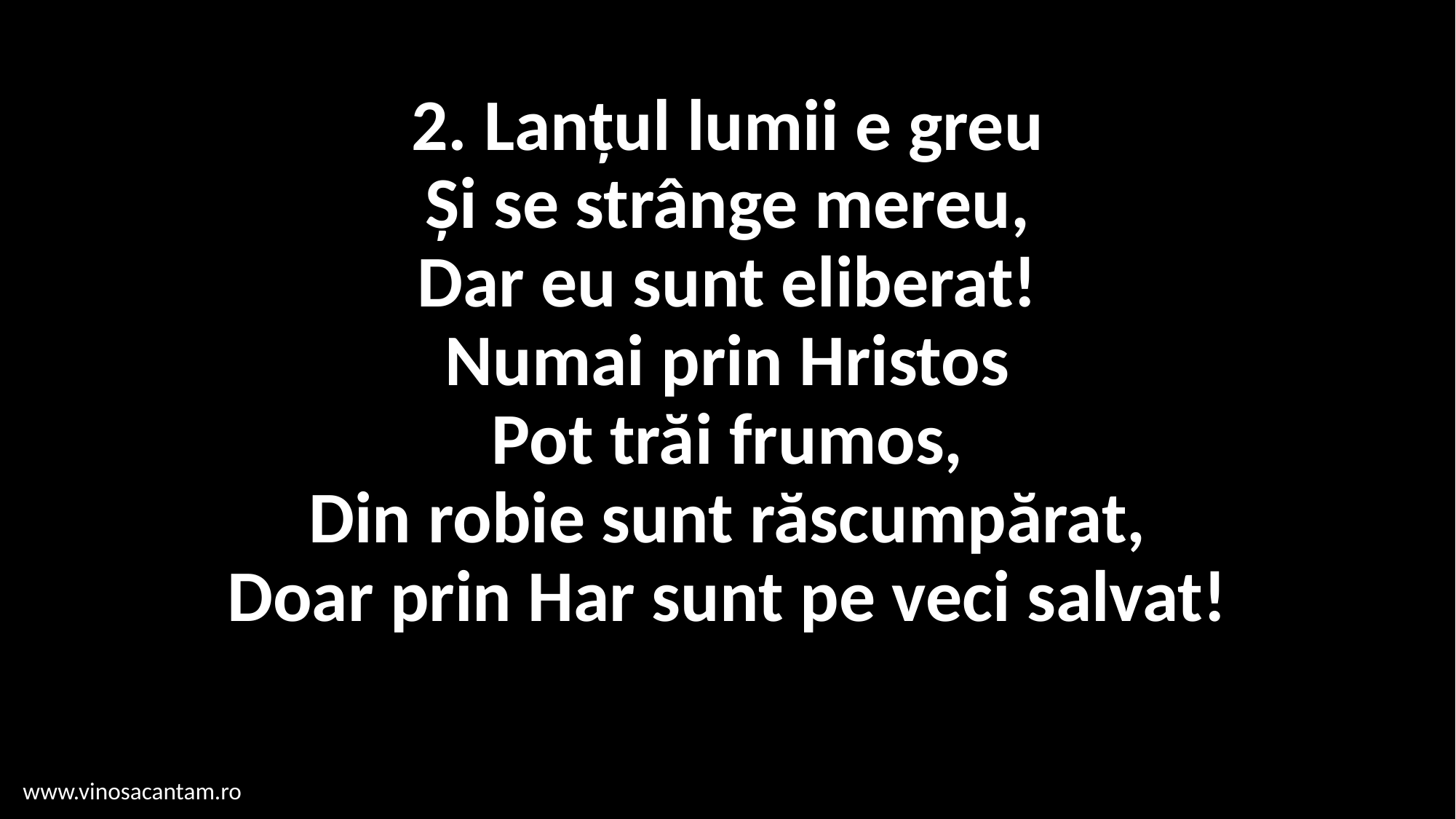

# 2. Lanțul lumii e greu Și se strânge mereu, Dar eu sunt eliberat! Numai prin Hristos Pot trăi frumos, Din robie sunt răscumpărat, Doar prin Har sunt pe veci salvat!
www.vinosacantam.ro